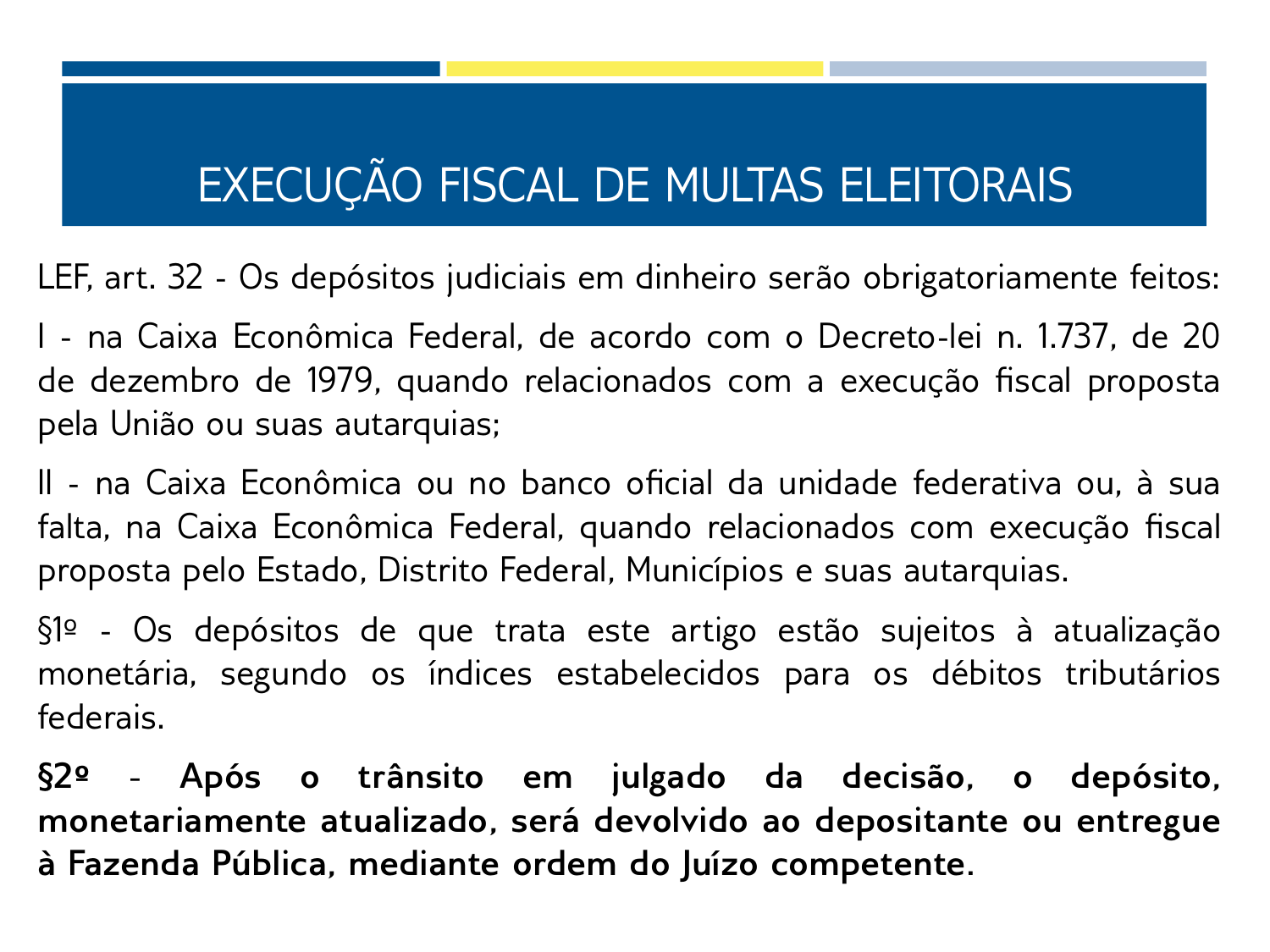

# EXECUÇÃO FISCAL DE MULTAS ELEITORAIS
LEF, art. 32 - Os depósitos judiciais em dinheiro serão obrigatoriamente feitos:
I - na Caixa Econômica Federal, de acordo com o Decreto-lei n. 1.737, de 20 de dezembro de 1979, quando relacionados com a execução fiscal proposta pela União ou suas autarquias;
II - na Caixa Econômica ou no banco oficial da unidade federativa ou, à sua falta, na Caixa Econômica Federal, quando relacionados com execução fiscal proposta pelo Estado, Distrito Federal, Municípios e suas autarquias.
§1º - Os depósitos de que trata este artigo estão sujeitos à atualização monetária, segundo os índices estabelecidos para os débitos tributários federais.
§2º - Após o trânsito em julgado da decisão, o depósito, monetariamente atualizado, será devolvido ao depositante ou entregue à Fazenda Pública, mediante ordem do Juízo competente.